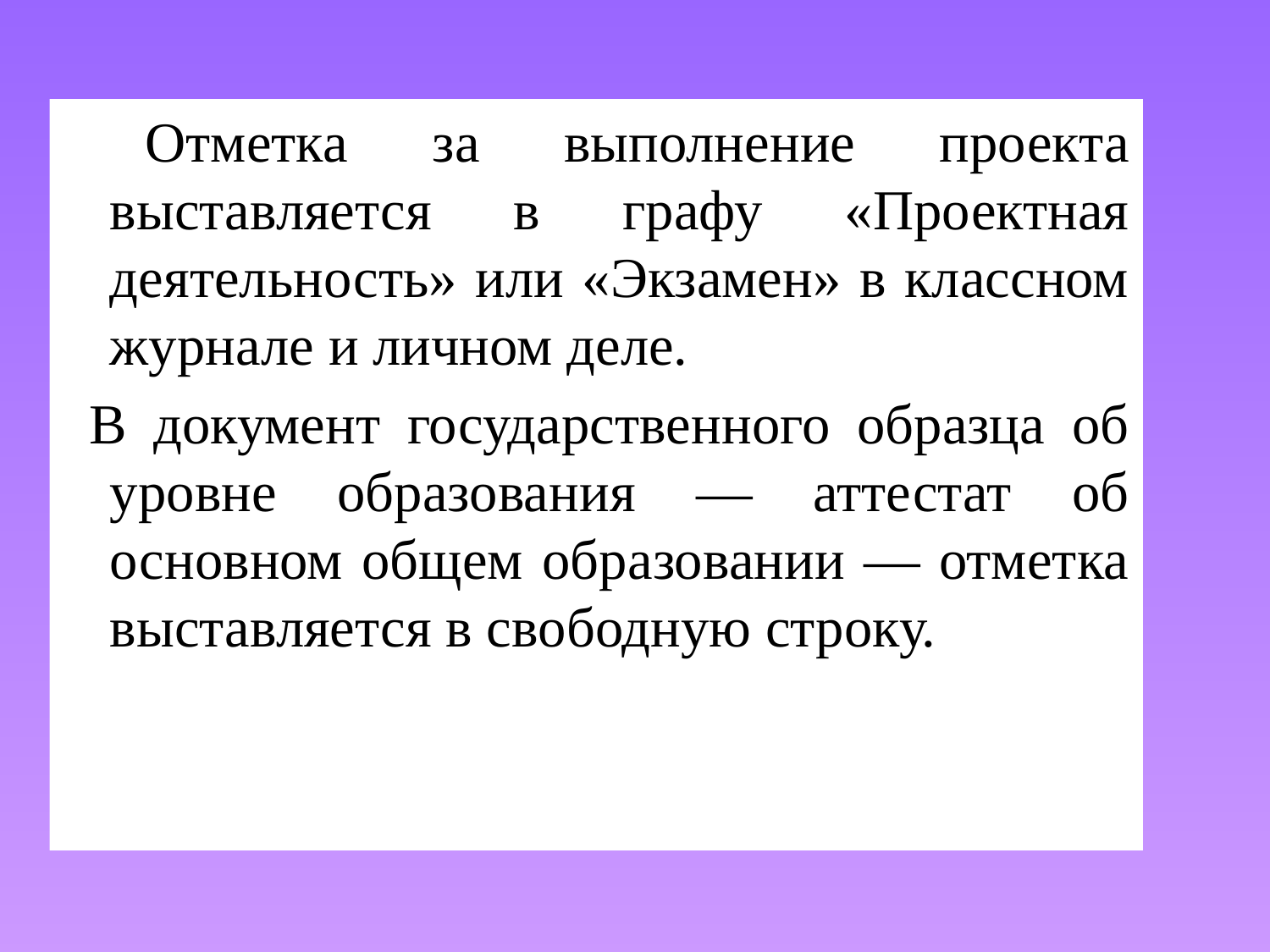

Отметка за выполнение проекта выставляется в графу «Проектная деятельность» или «Экзамен» в классном журнале и личном деле.
 В документ государственного образца об уровне образования — аттестат об основном общем образовании — отметка выставляется в свободную строку.